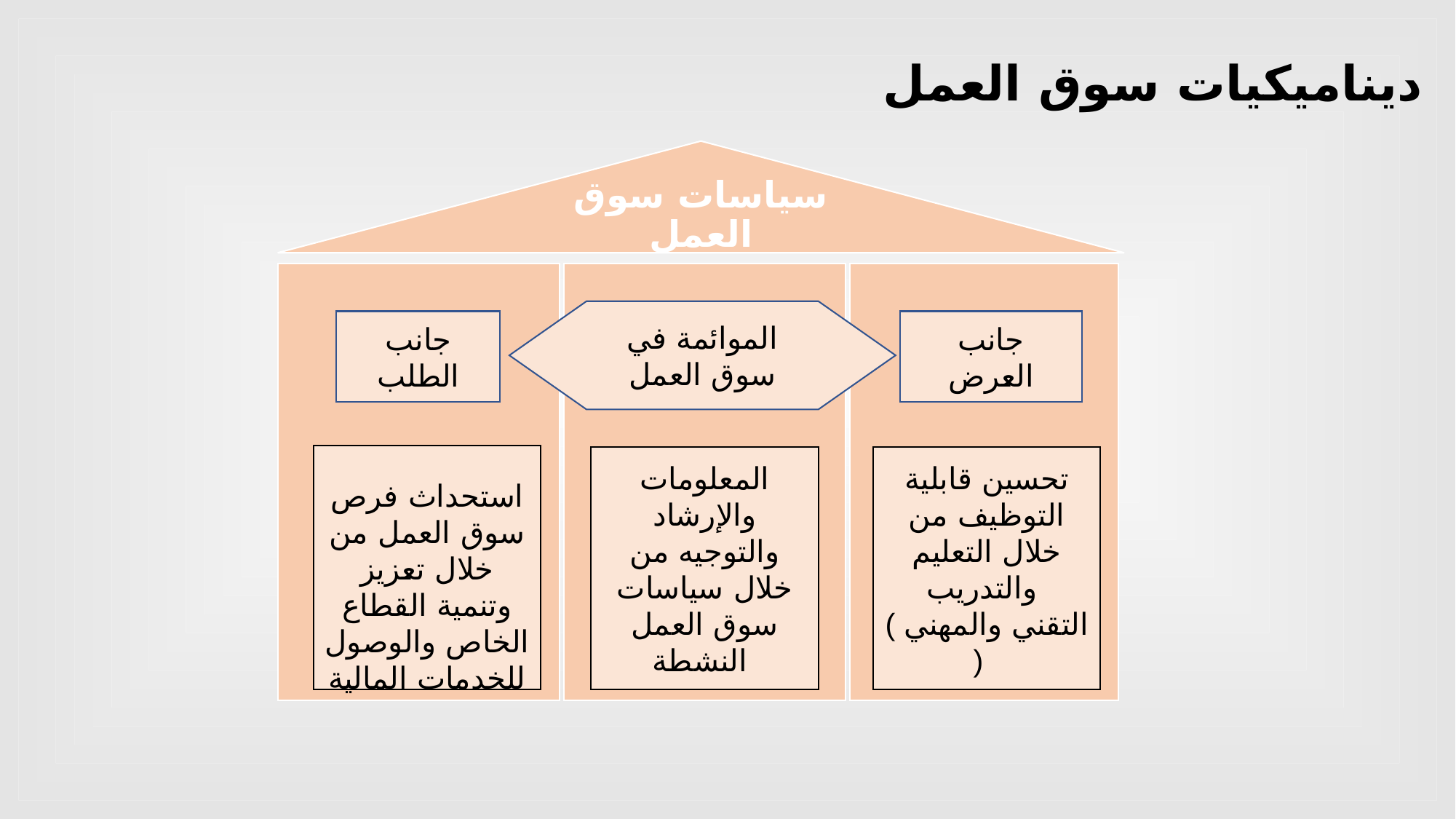

# ديناميكيات سوق العمل

سياسات سوق العمل

الموائمة في سوق العمل
جانب الطلب
جانب العرض

استحداث فرص سوق العمل من خلال تعزيز وتنمية القطاع الخاص والوصول للخدمات المالية
المعلومات والإرشاد والتوجيه من خلال سياسات سوق العمل النشطة
تحسين قابلية التوظيف من خلال التعليم والتدريب
( التقني والمهني )